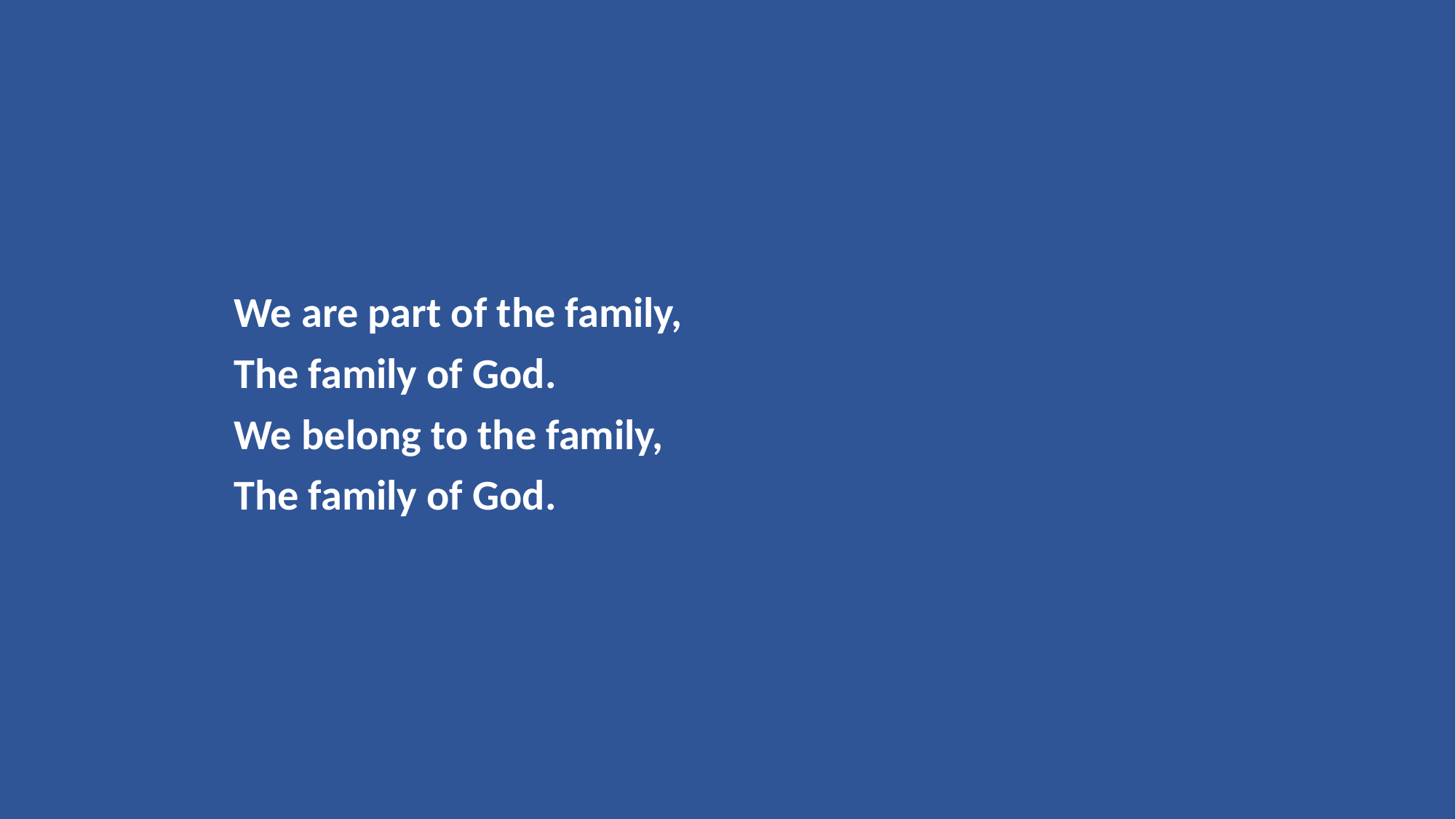

We are part of the family,
The family of God.
We belong to the family,
The family of God.